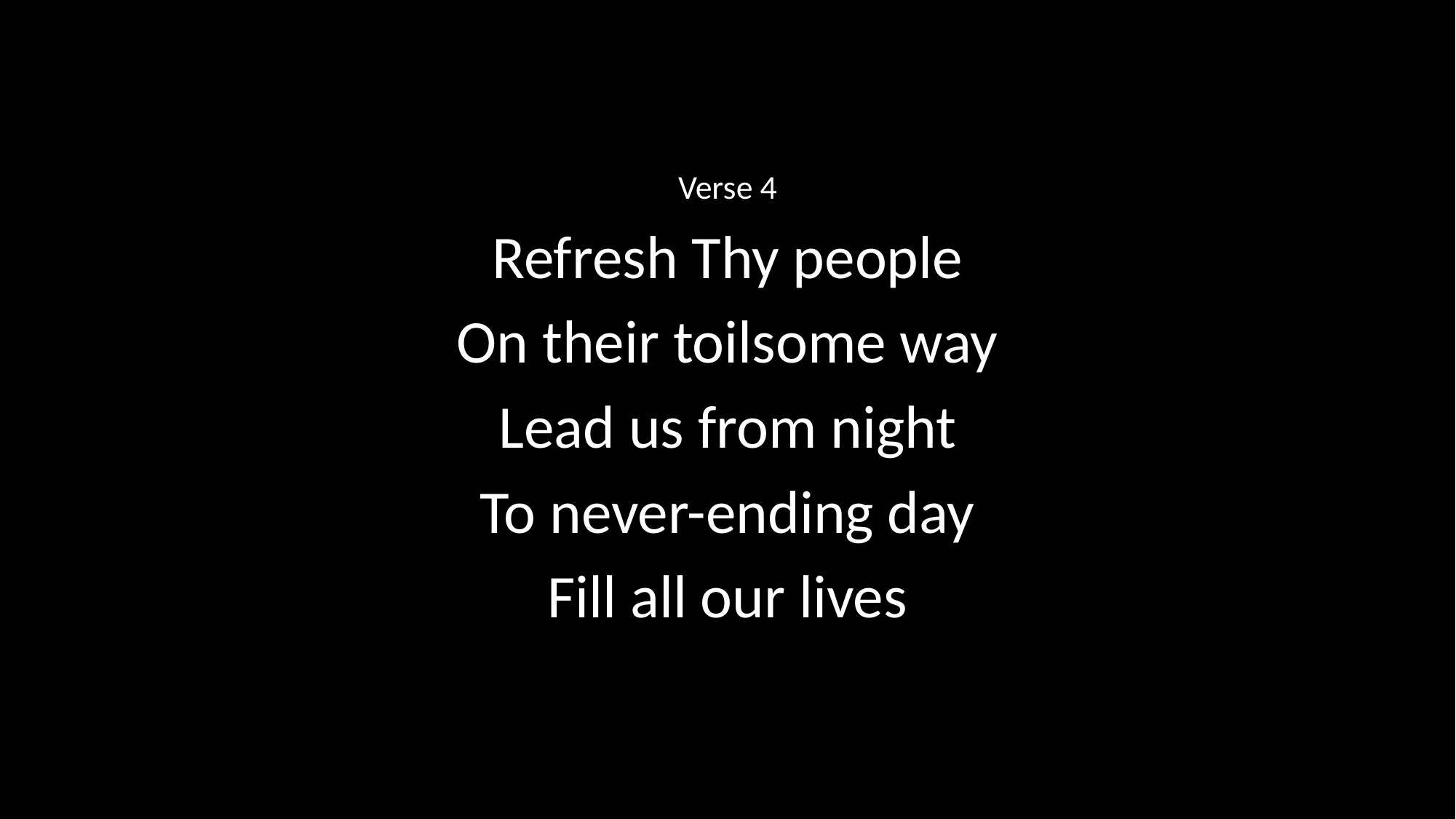

Verse 4
Refresh Thy people
On their toilsome way
Lead us from night
To never-ending day
Fill all our lives